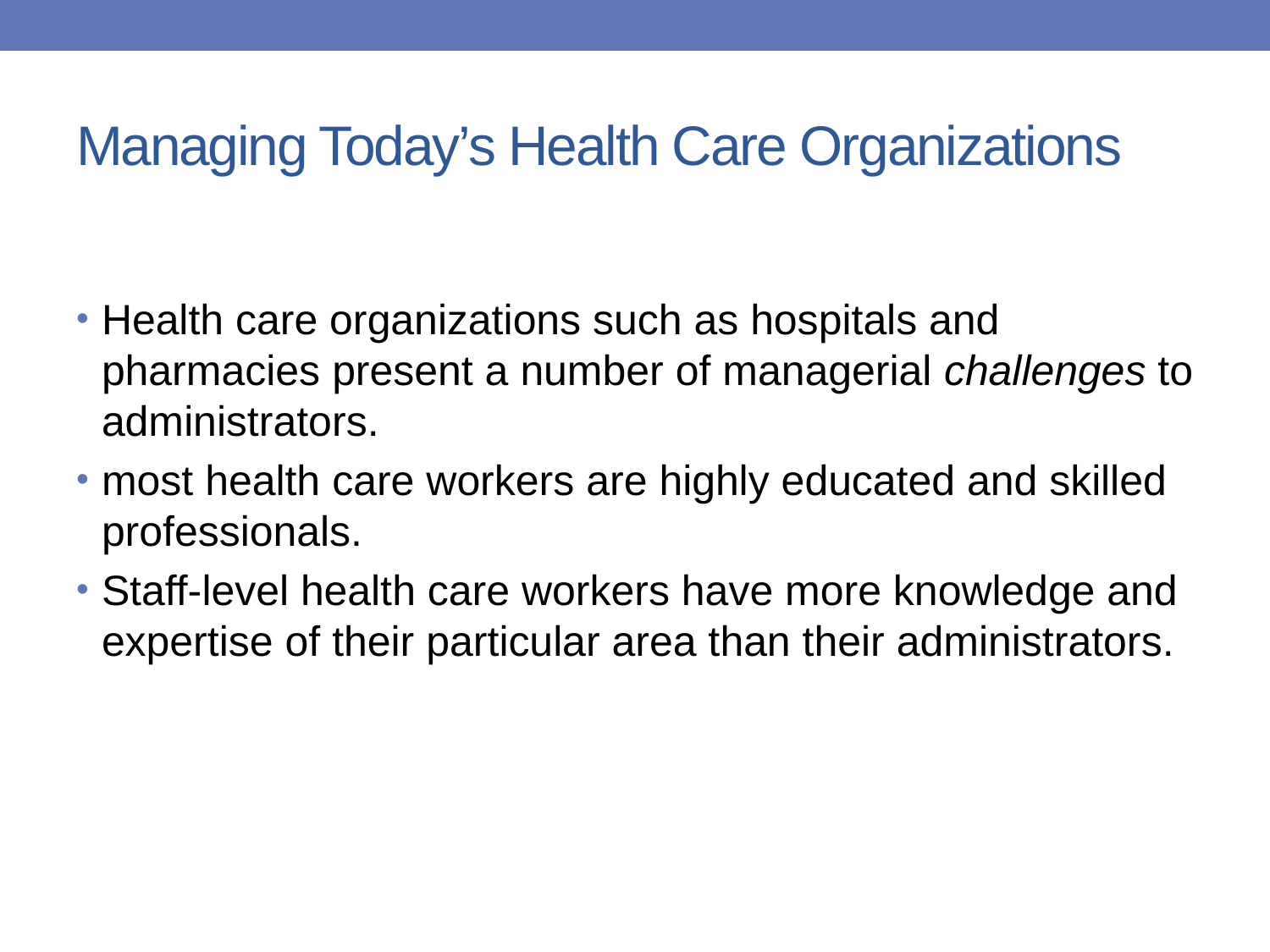

# Managing Today’s Health Care Organizations
Health care organizations such as hospitals and pharmacies present a number of managerial challenges to administrators.
most health care workers are highly educated and skilled professionals.
Staff-level health care workers have more knowledge and expertise of their particular area than their administrators.